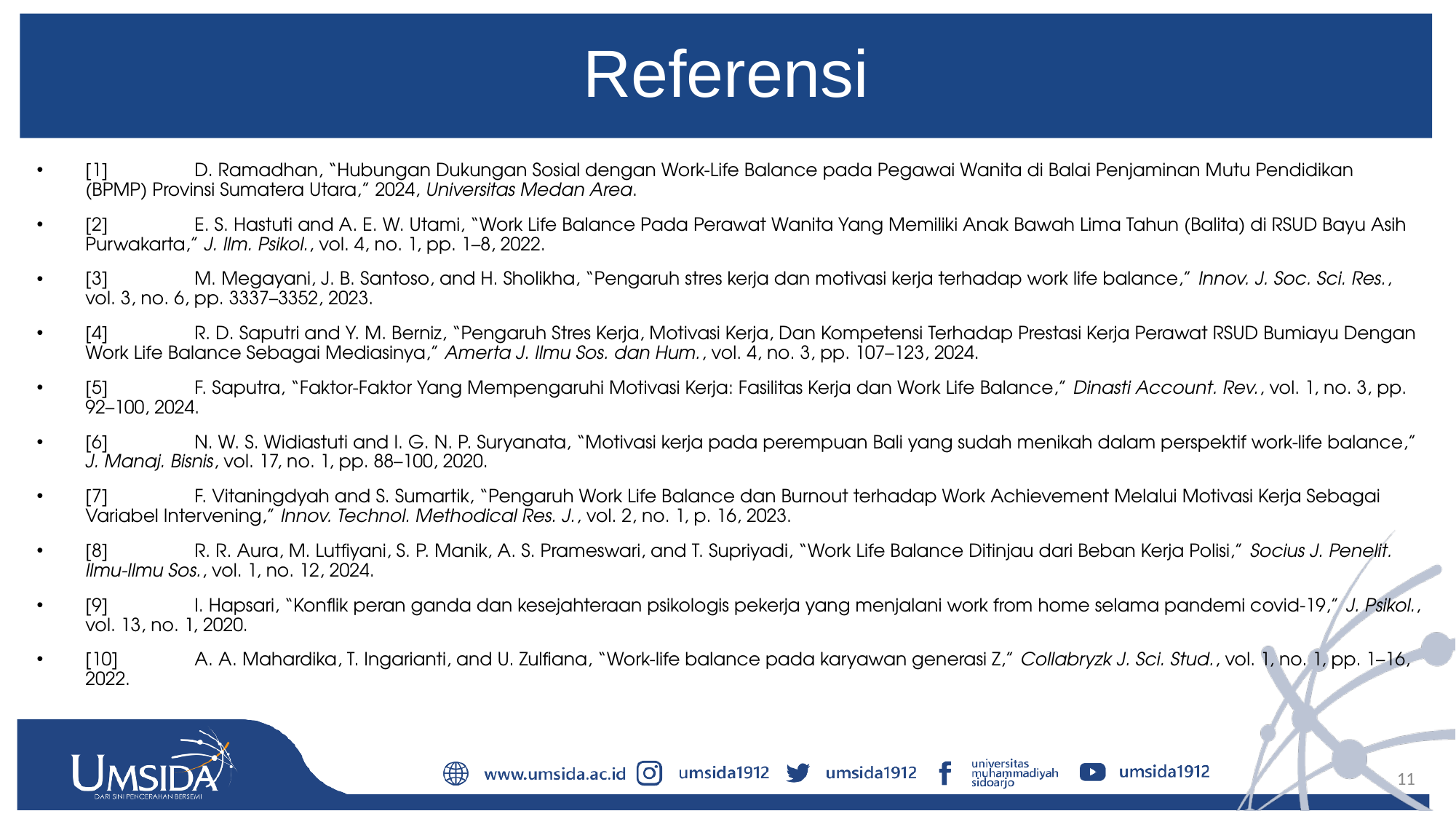

# Referensi
[1]	D. Ramadhan, “Hubungan Dukungan Sosial dengan Work-Life Balance pada Pegawai Wanita di Balai Penjaminan Mutu Pendidikan (BPMP) Provinsi Sumatera Utara,” 2024, Universitas Medan Area.
[2]	E. S. Hastuti and A. E. W. Utami, “Work Life Balance Pada Perawat Wanita Yang Memiliki Anak Bawah Lima Tahun (Balita) di RSUD Bayu Asih Purwakarta,” J. Ilm. Psikol., vol. 4, no. 1, pp. 1–8, 2022.
[3]	M. Megayani, J. B. Santoso, and H. Sholikha, “Pengaruh stres kerja dan motivasi kerja terhadap work life balance,” Innov. J. Soc. Sci. Res., vol. 3, no. 6, pp. 3337–3352, 2023.
[4]	R. D. Saputri and Y. M. Berniz, “Pengaruh Stres Kerja, Motivasi Kerja, Dan Kompetensi Terhadap Prestasi Kerja Perawat RSUD Bumiayu Dengan Work Life Balance Sebagai Mediasinya,” Amerta J. Ilmu Sos. dan Hum., vol. 4, no. 3, pp. 107–123, 2024.
[5]	F. Saputra, “Faktor-Faktor Yang Mempengaruhi Motivasi Kerja: Fasilitas Kerja dan Work Life Balance,” Dinasti Account. Rev., vol. 1, no. 3, pp. 92–100, 2024.
[6]	N. W. S. Widiastuti and I. G. N. P. Suryanata, “Motivasi kerja pada perempuan Bali yang sudah menikah dalam perspektif work-life balance,” J. Manaj. Bisnis, vol. 17, no. 1, pp. 88–100, 2020.
[7]	F. Vitaningdyah and S. Sumartik, “Pengaruh Work Life Balance dan Burnout terhadap Work Achievement Melalui Motivasi Kerja Sebagai Variabel Intervening,” Innov. Technol. Methodical Res. J., vol. 2, no. 1, p. 16, 2023.
[8]	R. R. Aura, M. Lutfiyani, S. P. Manik, A. S. Prameswari, and T. Supriyadi, “Work Life Balance Ditinjau dari Beban Kerja Polisi,” Socius J. Penelit. Ilmu-Ilmu Sos., vol. 1, no. 12, 2024.
[9]	I. Hapsari, “Konflik peran ganda dan kesejahteraan psikologis pekerja yang menjalani work from home selama pandemi covid-19,” J. Psikol., vol. 13, no. 1, 2020.
[10]	A. A. Mahardika, T. Ingarianti, and U. Zulfiana, “Work-life balance pada karyawan generasi Z,” Collabryzk J. Sci. Stud., vol. 1, no. 1, pp. 1–16, 2022.